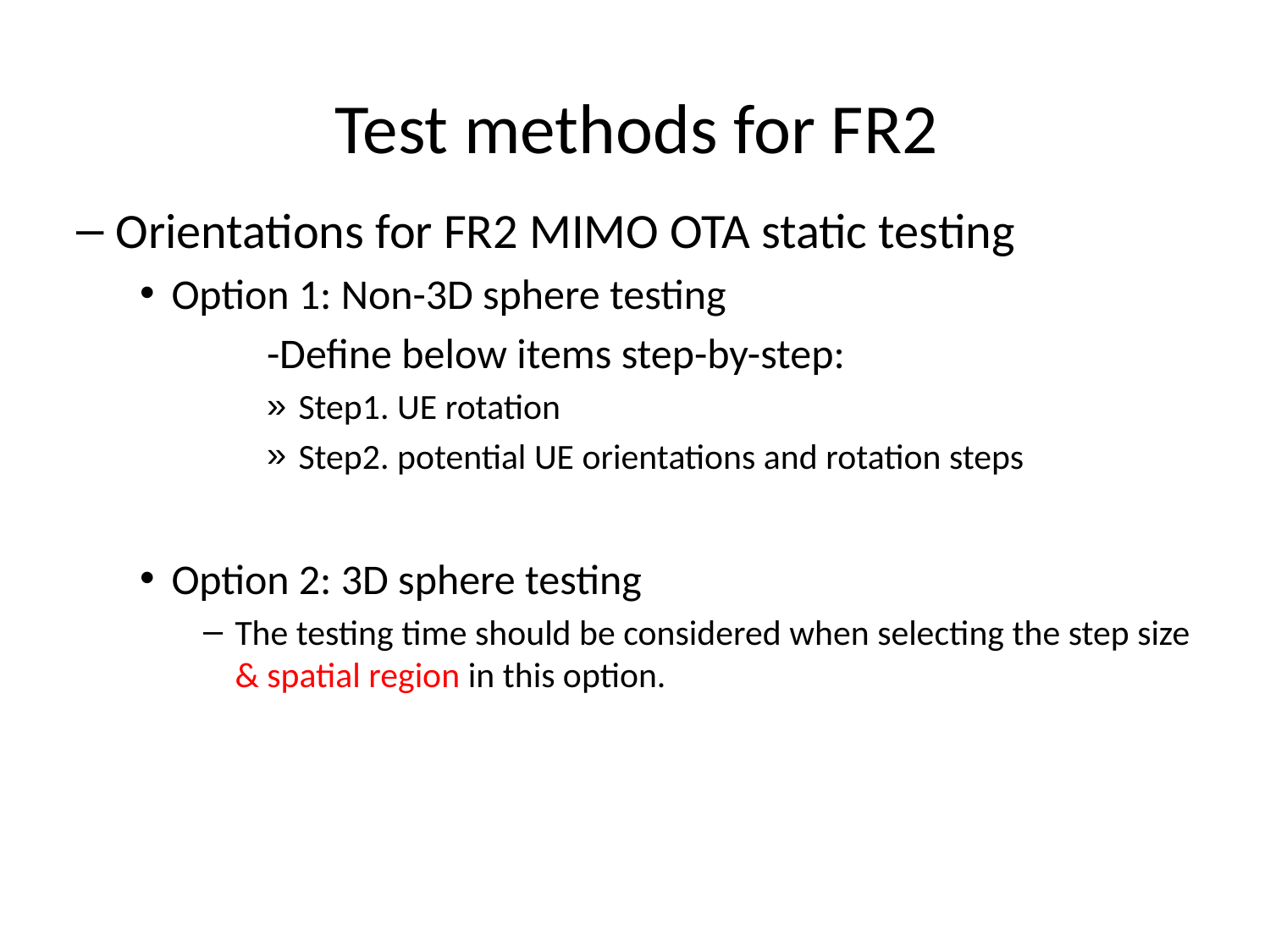

# Test methods for FR2
Orientations for FR2 MIMO OTA static testing
Option 1: Non-3D sphere testing
	-Define below items step-by-step:
Step1. UE rotation
Step2. potential UE orientations and rotation steps

Option 2: 3D sphere testing
The testing time should be considered when selecting the step size & spatial region in this option.